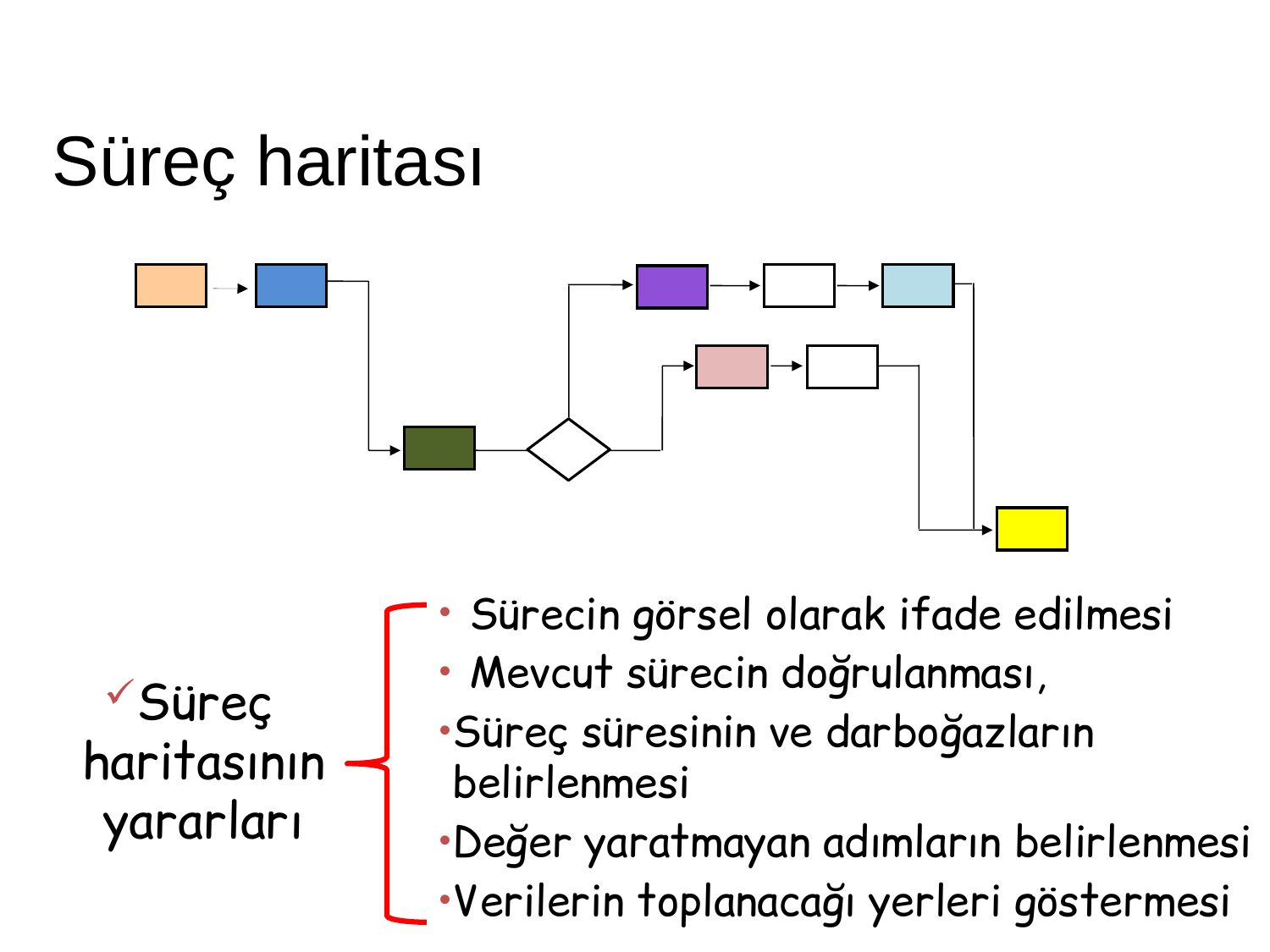

Süreç haritası

Sürecin görsel olarak ifade edilmesi
Mevcut sürecin doğrulanması,
Süreç süresinin ve darboğazların   belirlenmesi
Değer yaratmayan adımların belirlenmesi
Verilerin toplanacağı yerleri göstermesi

Süreç haritasının yararları